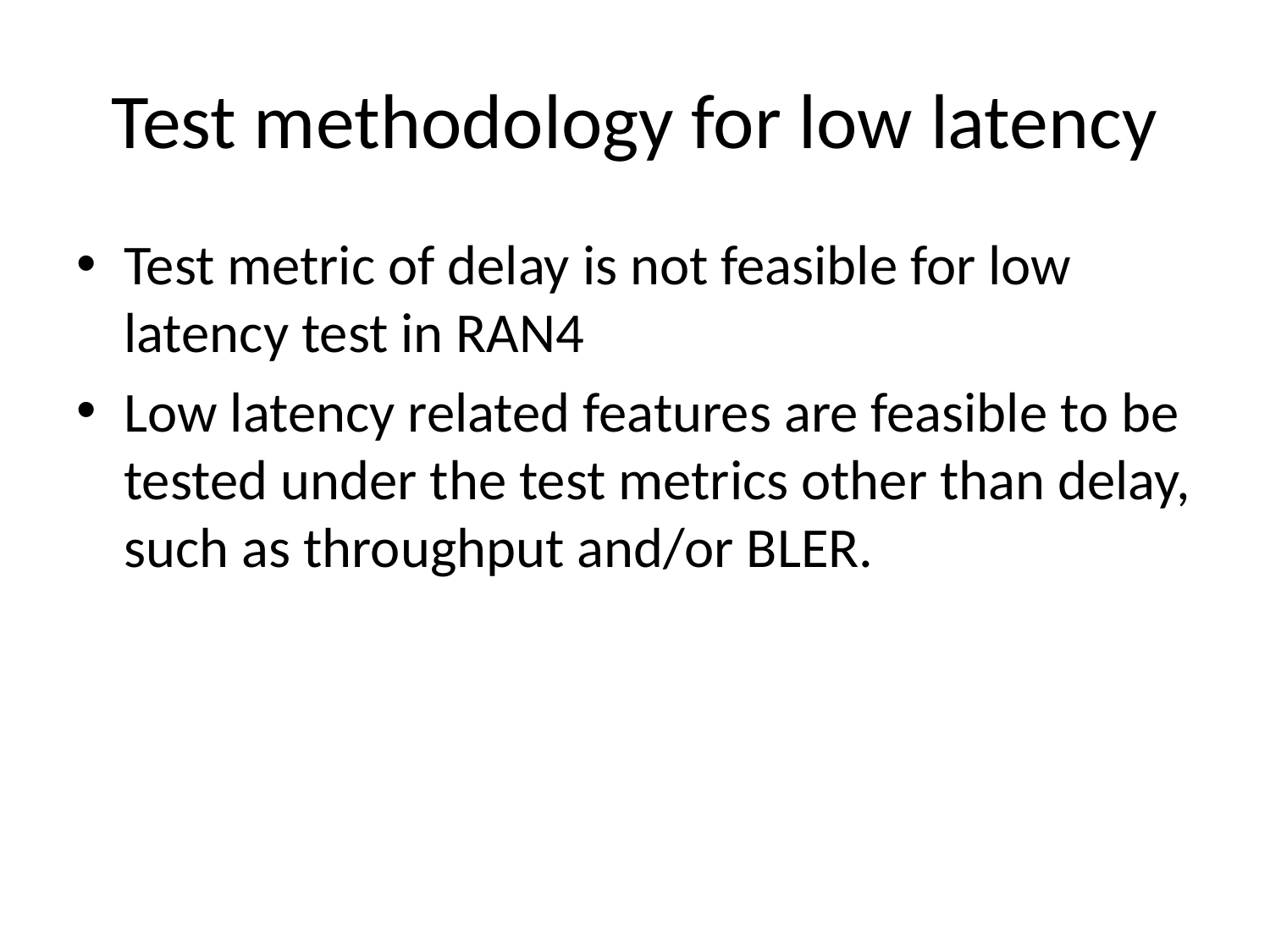

# Test methodology for low latency
Test metric of delay is not feasible for low latency test in RAN4
Low latency related features are feasible to be tested under the test metrics other than delay, such as throughput and/or BLER.